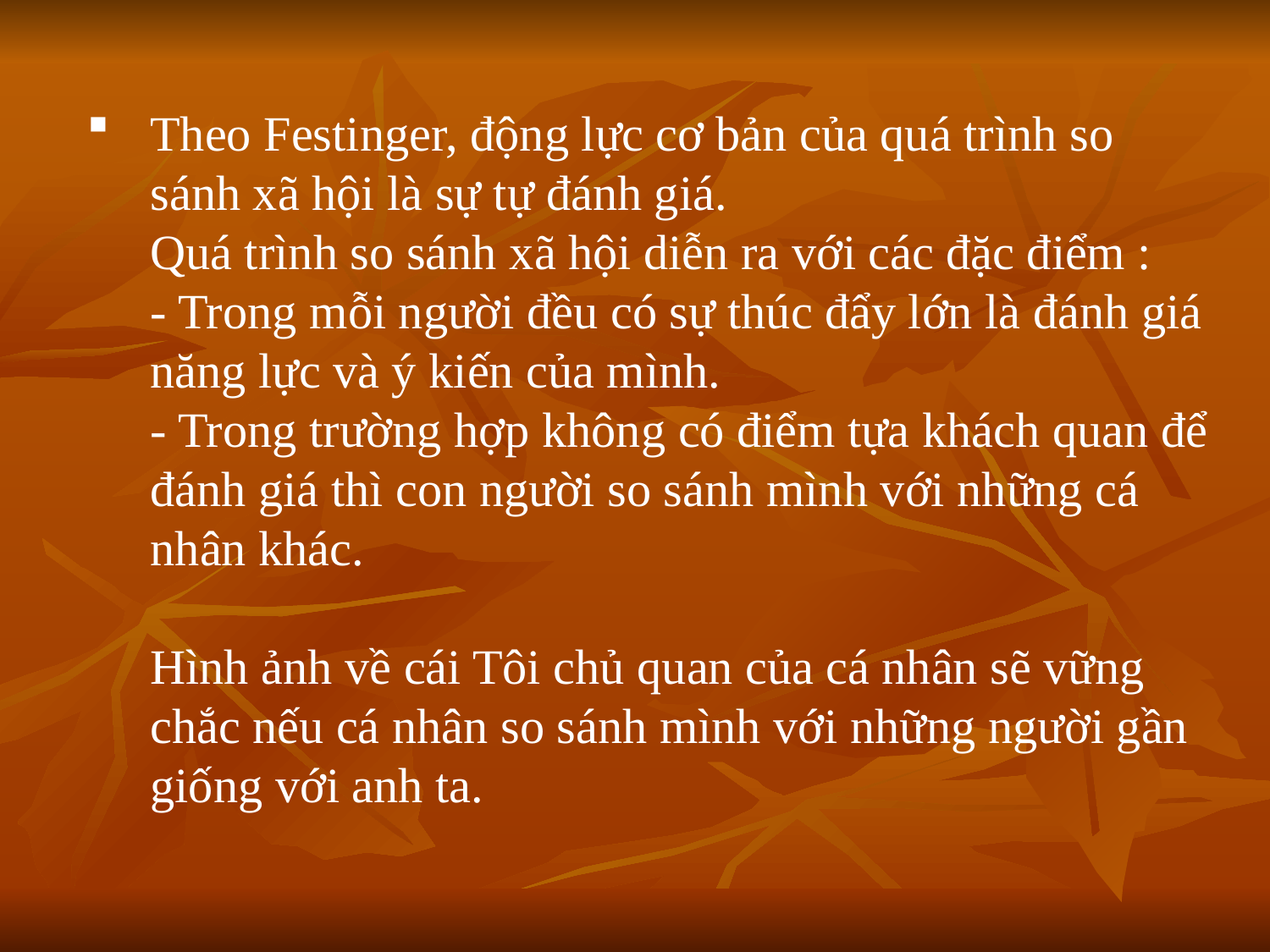

# Theo Festinger, động lực cơ bản của quá trình so sánh xã hội là sự tự đánh giá. Quá trình so sánh xã hội diễn ra với các đặc điểm : - Trong mỗi người đều có sự thúc đẩy lớn là đánh giá năng lực và ý kiến của mình. - Trong trường hợp không có điểm tựa khách quan để đánh giá thì con người so sánh mình với những cá nhân khác. Hình ảnh về cái Tôi chủ quan của cá nhân sẽ vững chắc nếu cá nhân so sánh mình với những người gần giống với anh ta.